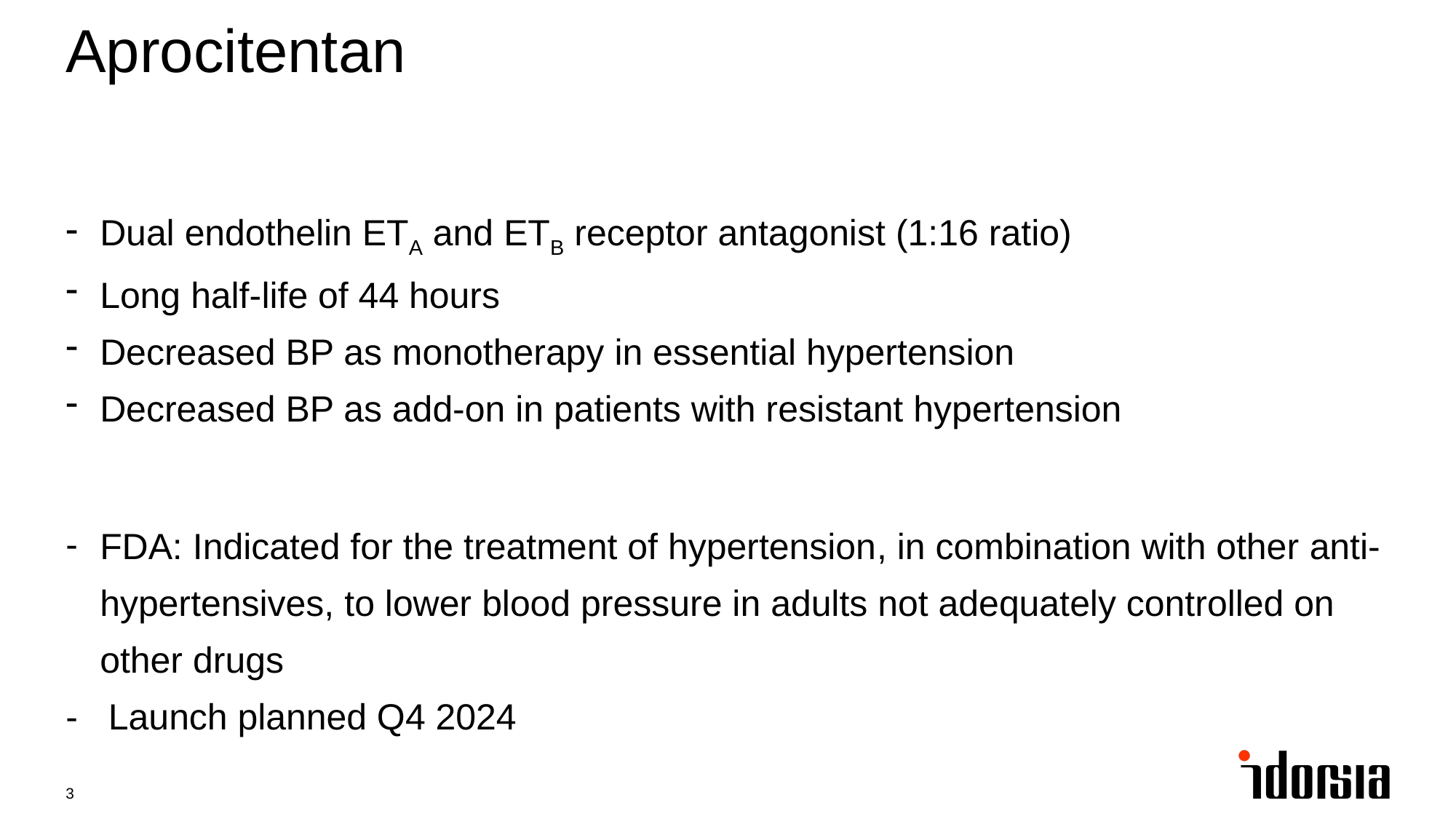

# Aprocitentan
Dual endothelin ETA and ETB receptor antagonist (1:16 ratio)
Long half-life of 44 hours
Decreased BP as monotherapy in essential hypertension
Decreased BP as add-on in patients with resistant hypertension

FDA: Indicated for the treatment of hypertension, in combination with other anti-hypertensives, to lower blood pressure in adults not adequately controlled on other drugs
-   Launch planned Q4 2024

3